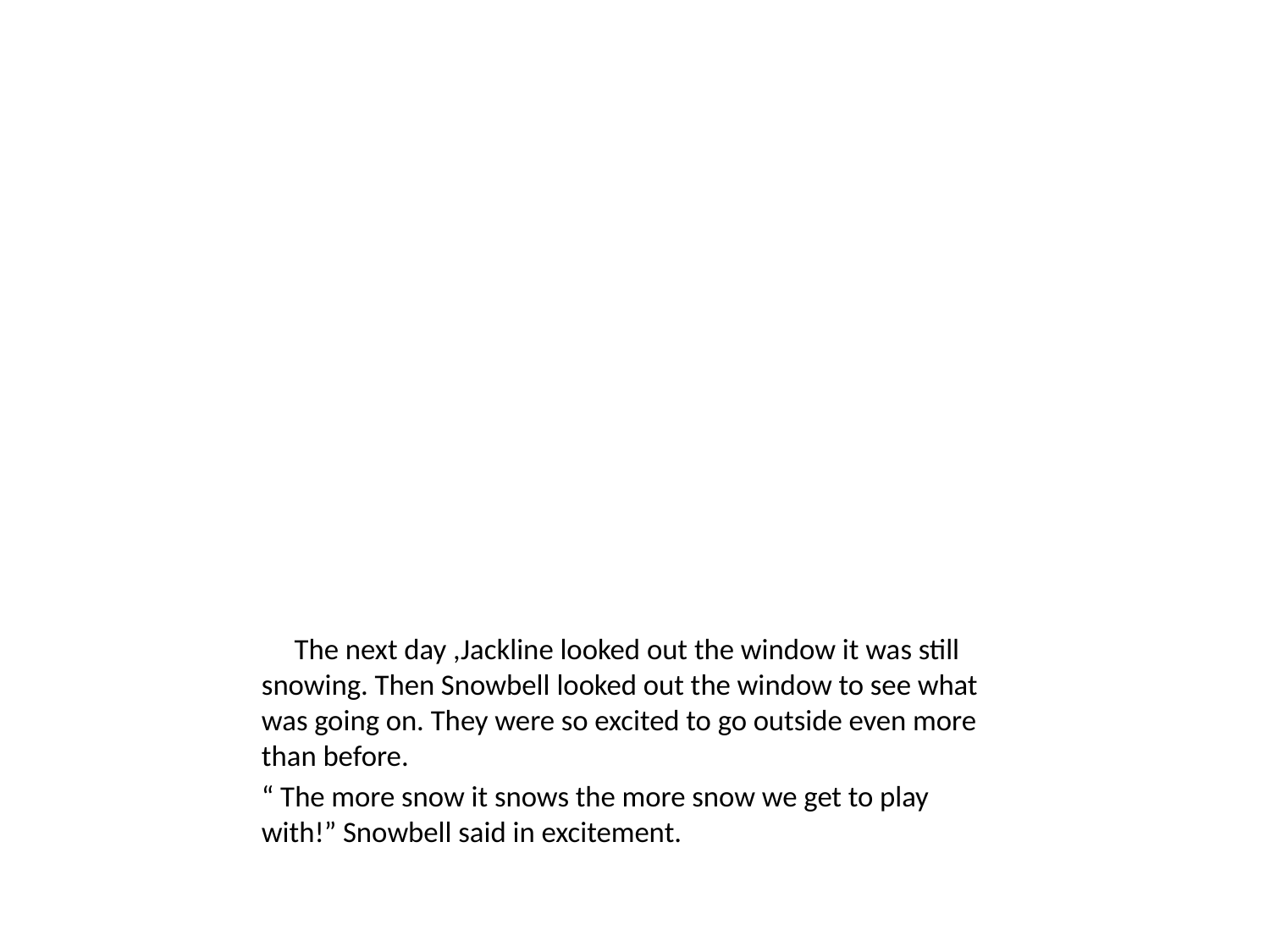

The next day ,Jackline looked out the window it was still snowing. Then Snowbell looked out the window to see what was going on. They were so excited to go outside even more than before.
“ The more snow it snows the more snow we get to play with!” Snowbell said in excitement.
#